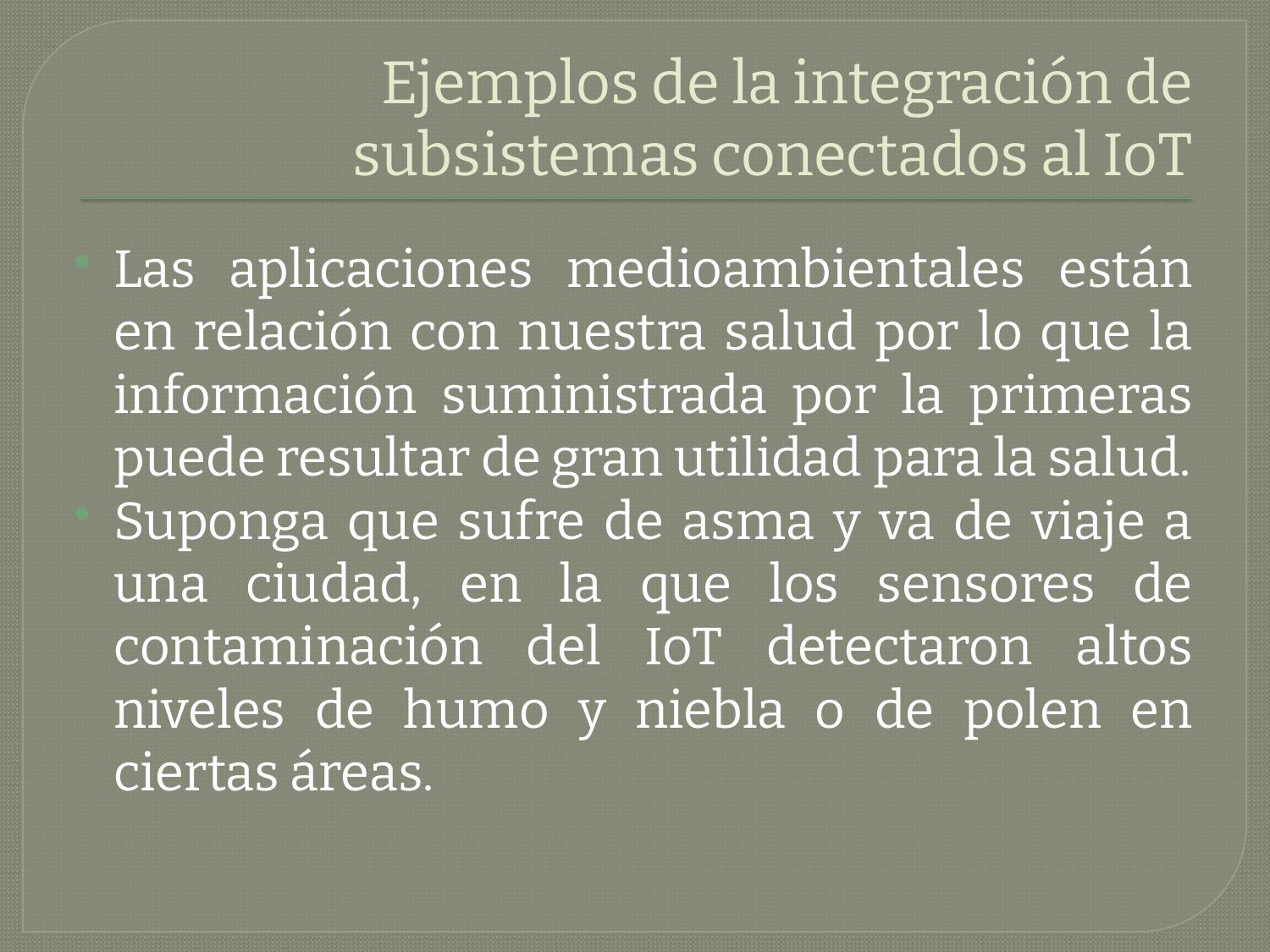

# Ejemplos de la integración de subsistemas conectados al IoT
Las aplicaciones medioambientales están en relación con nuestra salud por lo que la información suministrada por la primeras puede resultar de gran utilidad para la salud.
Suponga que sufre de asma y va de viaje a una ciudad, en la que los sensores de contaminación del IoT detectaron altos niveles de humo y niebla o de polen en ciertas áreas.